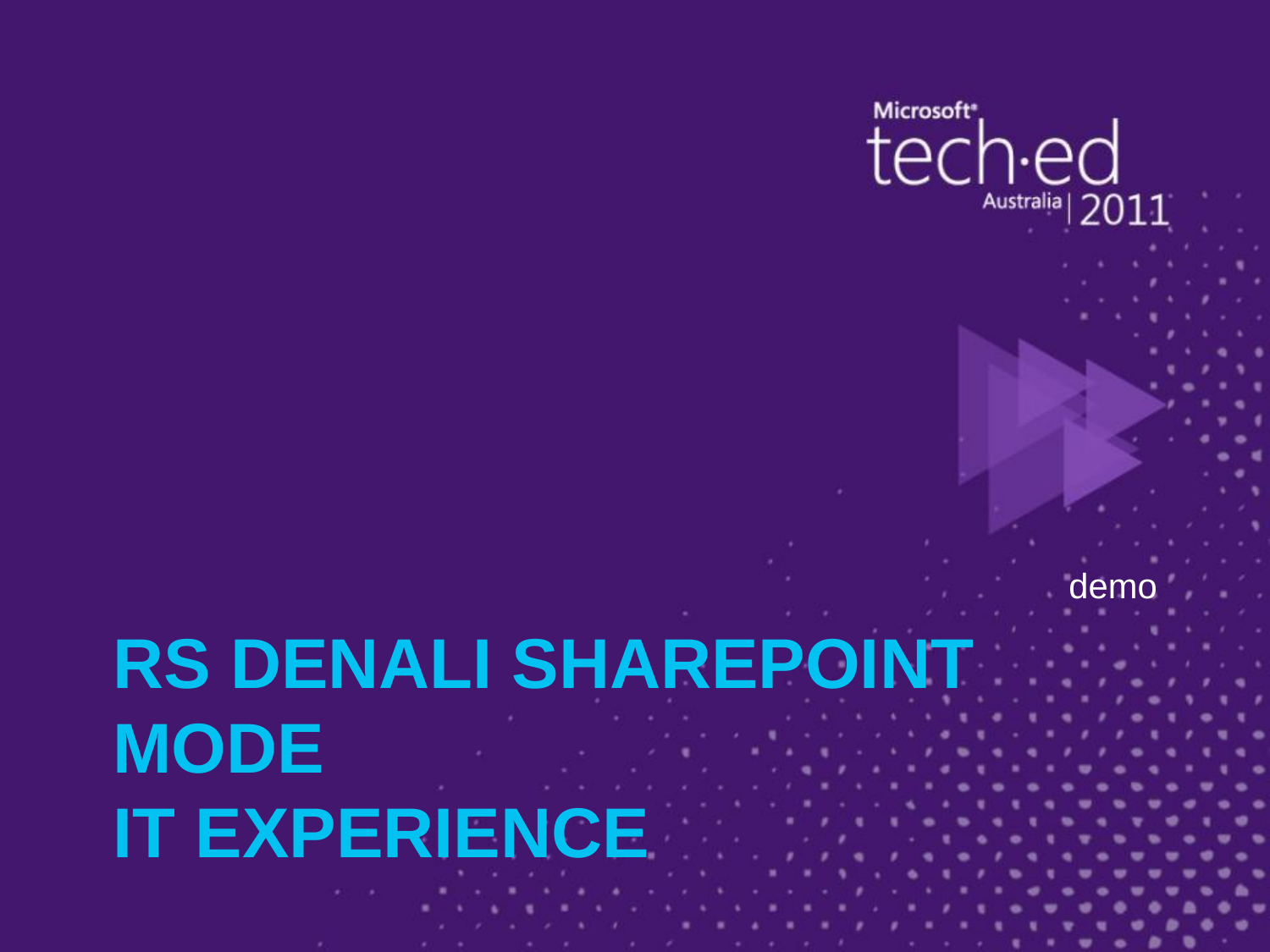

demo
# RS Denali SharePoint Mode IT Experience